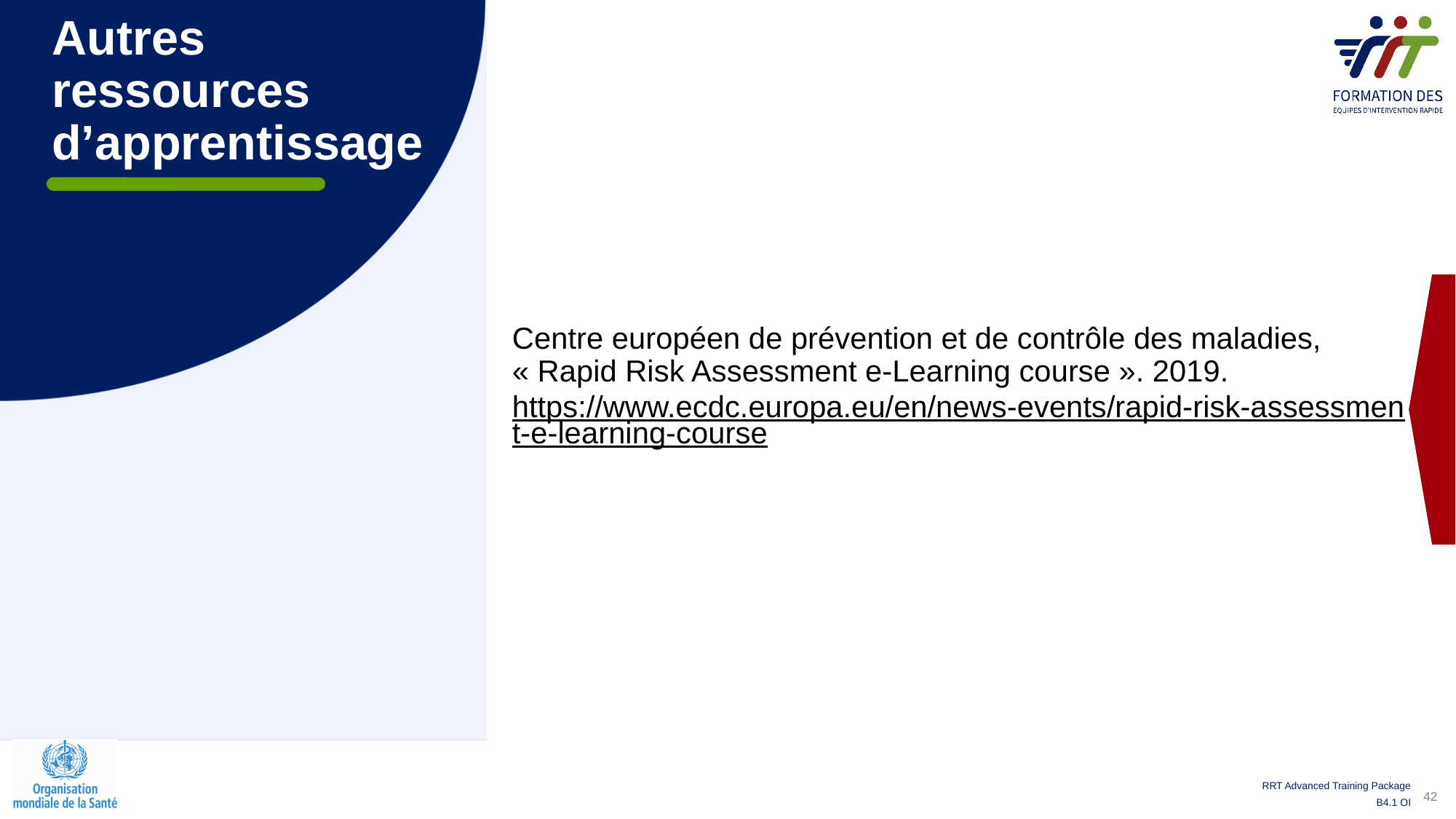

Autres ressources d’apprentissage
Centre européen de prévention et de contrôle des maladies, « Rapid Risk Assessment e-Learning course ». 2019.
https://www.ecdc.europa.eu/en/news-events/rapid-risk-assessment-e-learning-course